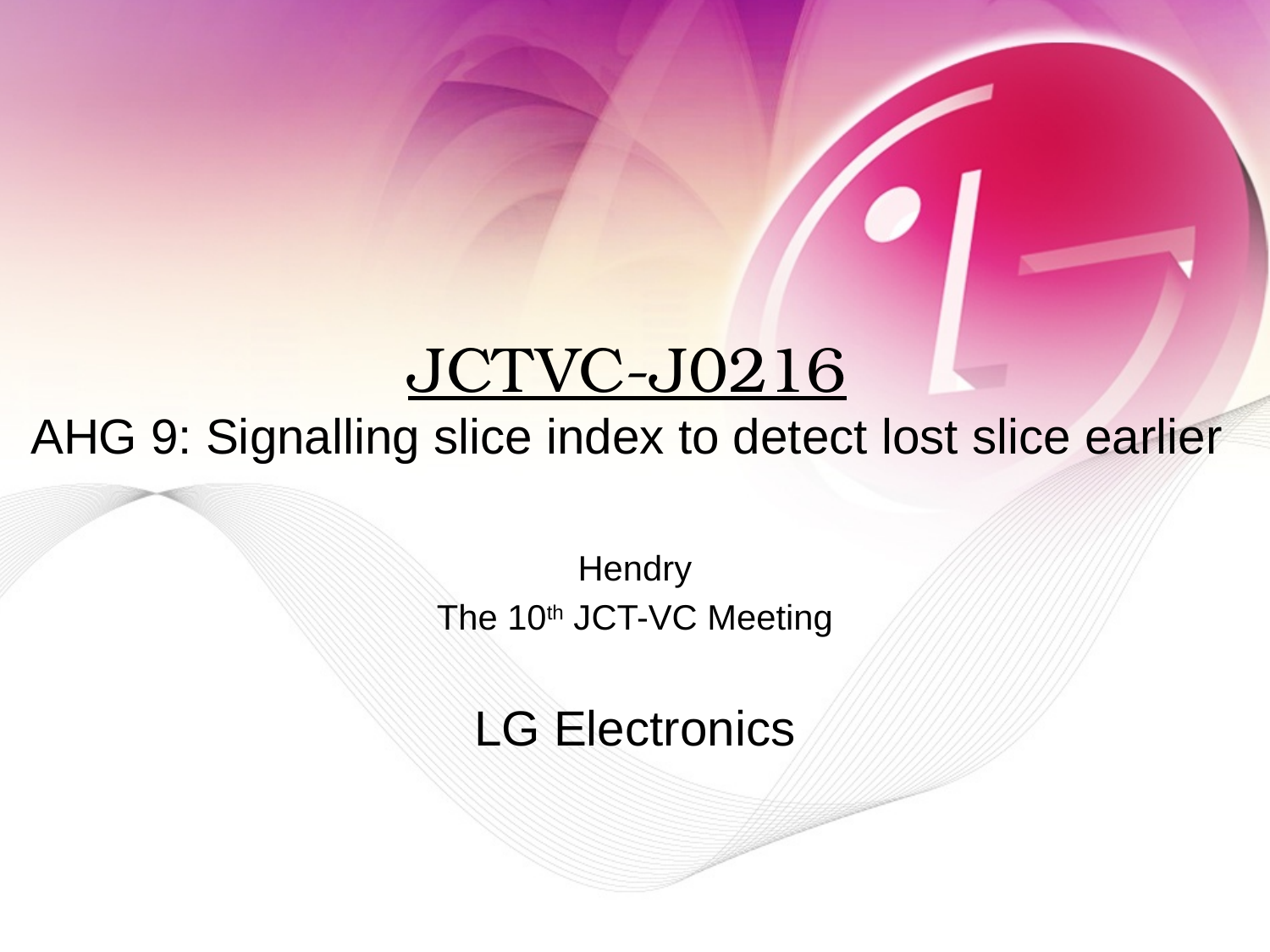

# JCTVC-J0216 AHG 9: Signalling slice index to detect lost slice earlier
Hendry
The 10th JCT-VC Meeting

LG Electronics